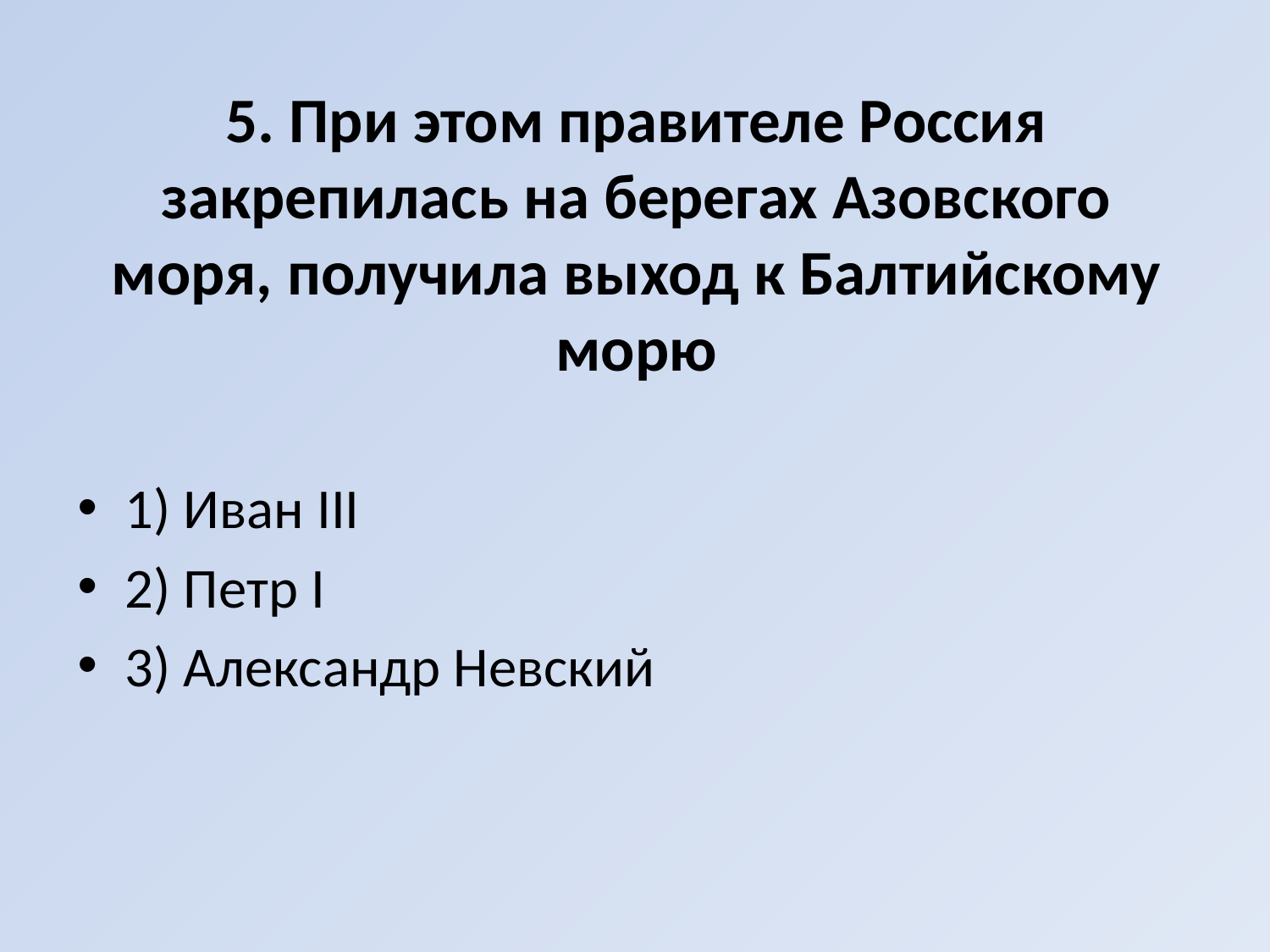

# 5. При этом правителе Россия закрепилась на берегах Азовского моря, получила выход к Балтийскому морю
1) Иван III
2) Петр I
3) Александр Невский